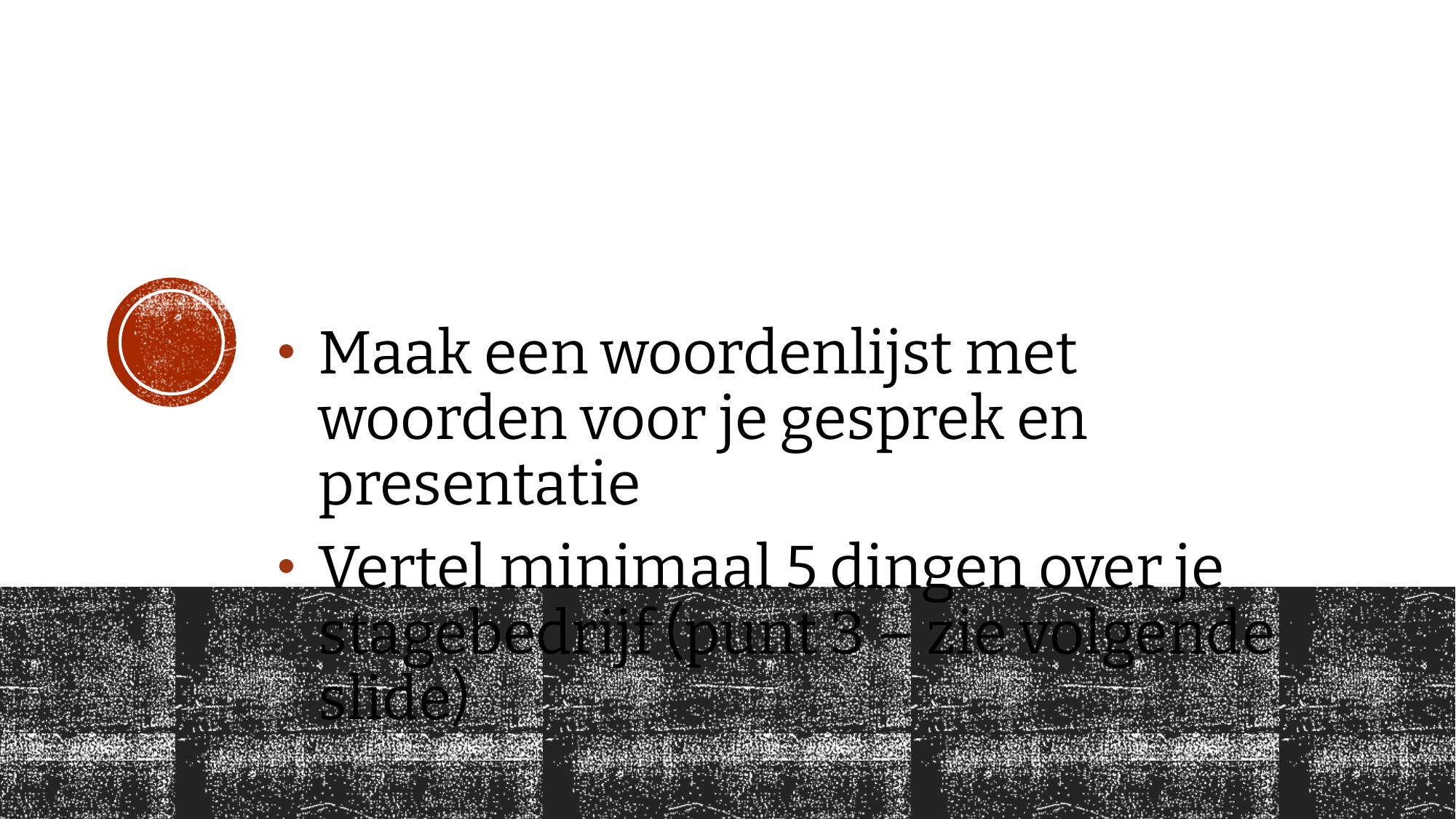

Maak een woordenlijst met woorden voor je gesprek en presentatie
Vertel minimaal 5 dingen over je stagebedrijf (punt 3 – zie volgende slide)